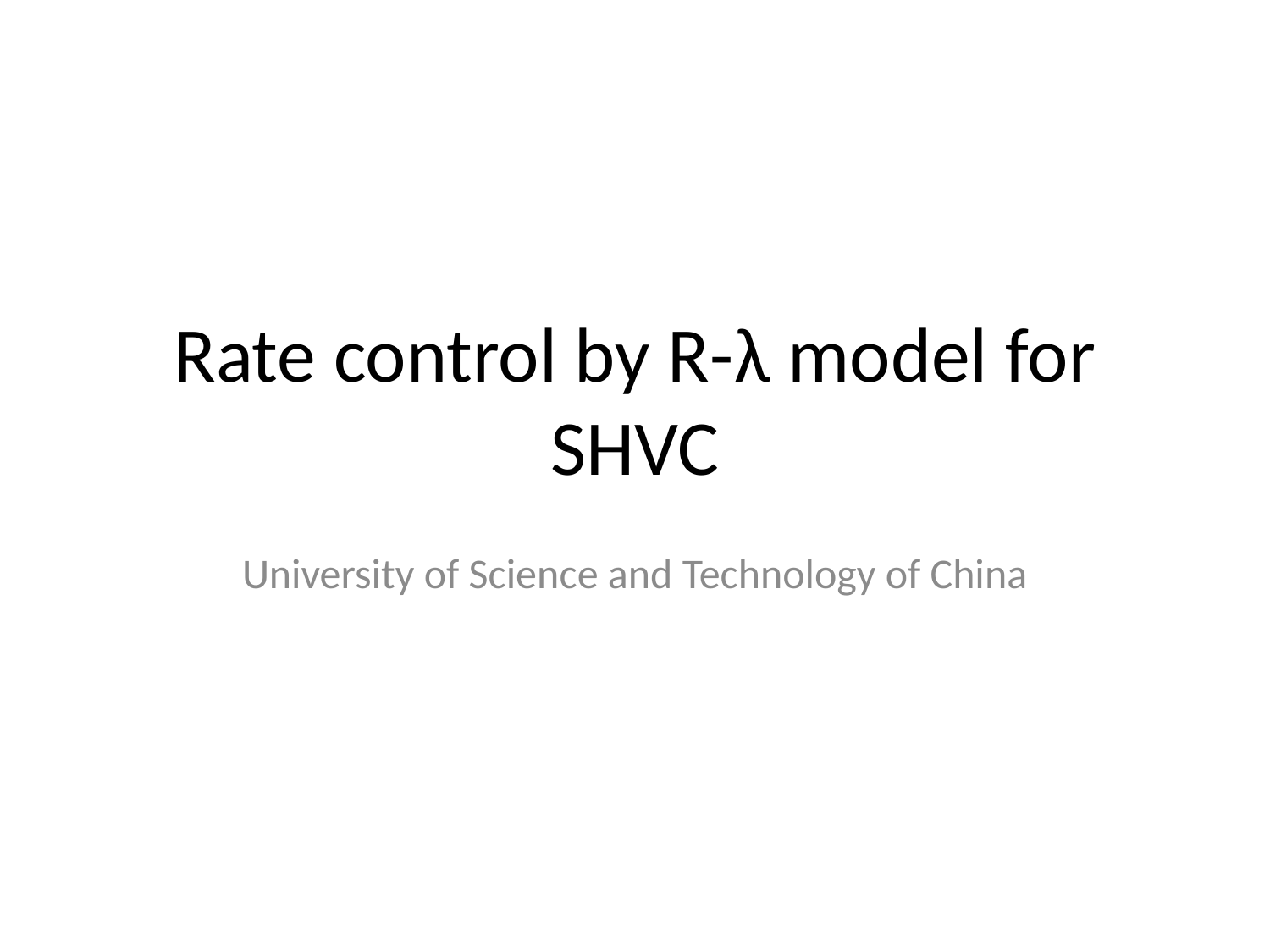

# Rate control by R-λ model for SHVC
University of Science and Technology of China